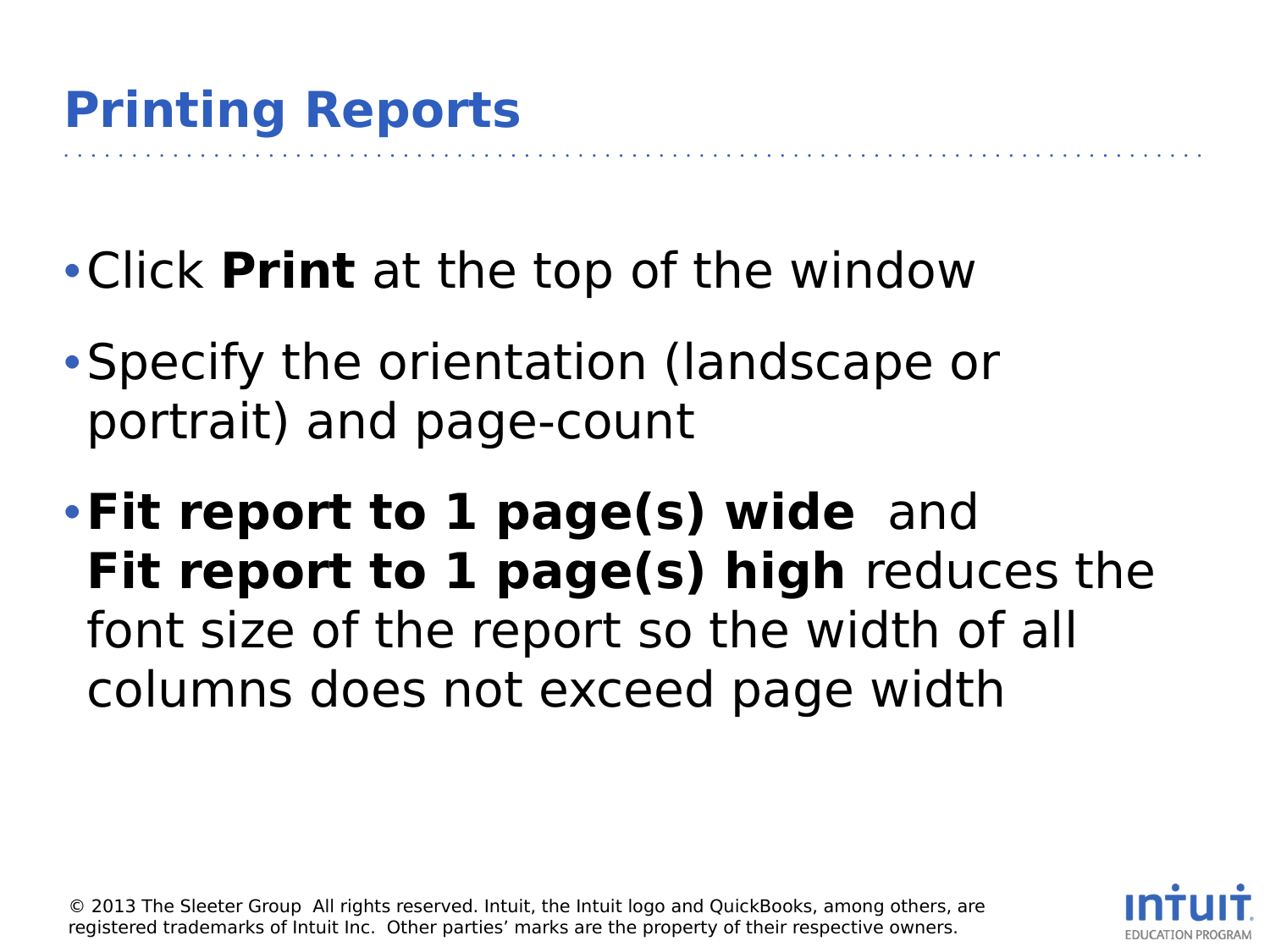

# Printing Reports
Click Print at the top of the window
Specify the orientation (landscape or portrait) and page-count
Fit report to 1 page(s) wide  and
Fit report to 1 page(s) high reduces the font size of the report so the width of all columns does not exceed page width